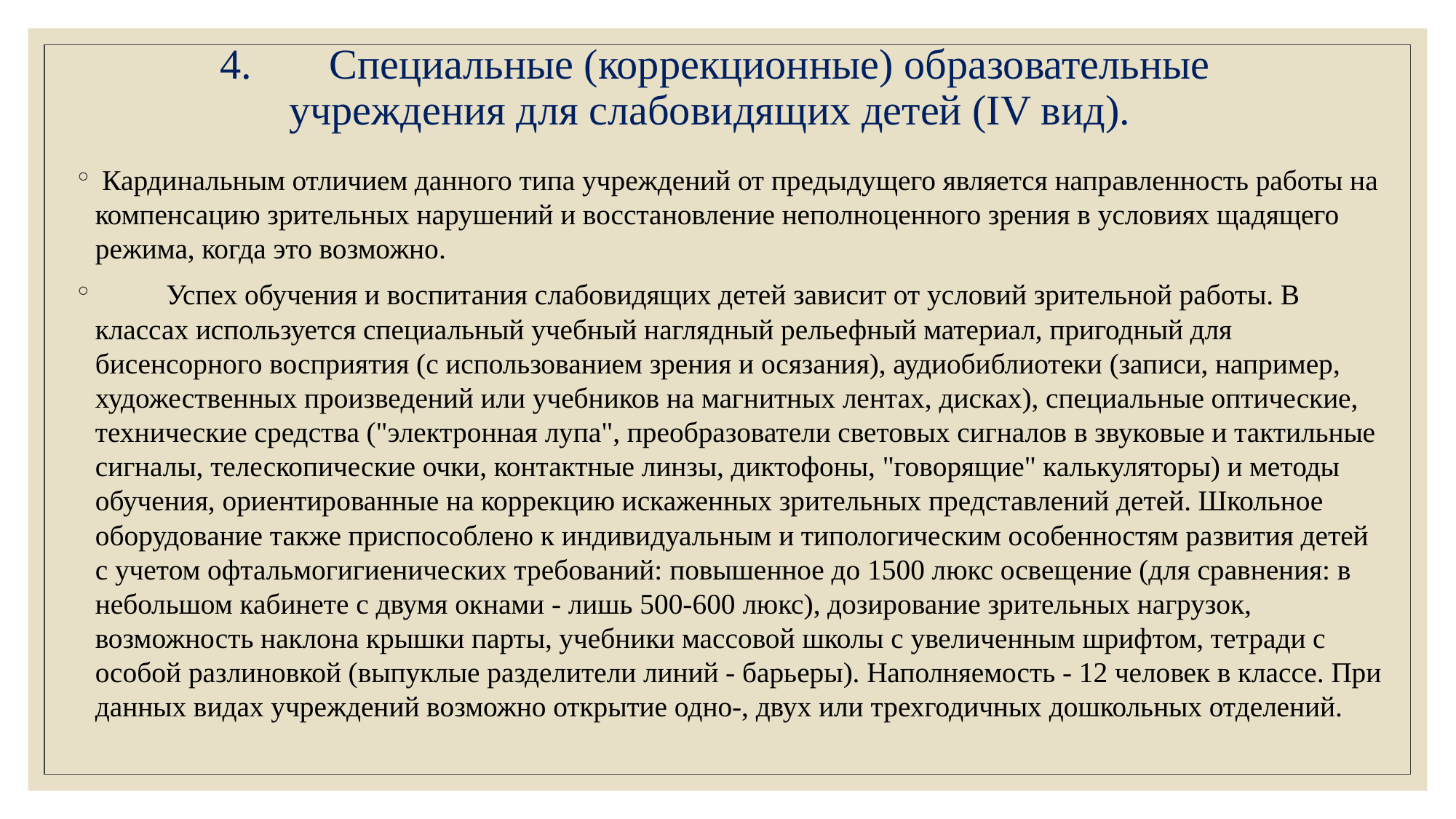

# 4.	Специальные (коррекционные) образовательные учреждения для слабовидящих детей (IV вид).
 Кардинальным отличием данного типа учреждений от предыдущего является направленность работы на компенсацию зрительных нарушений и восстановление неполноценного зрения в условиях щадящего режима, когда это возможно.
          Успех обучения и воспитания слабовидящих детей зависит от условий зрительной работы. В классах используется специальный учебный наглядный рельефный материал, пригодный для бисенсорного восприятия (с использованием зрения и осязания), аудиобиблиотеки (записи, например, художественных произведений или учебников на магнитных лентах, дисках), специальные оптические, технические средства ("электронная лупа", преобразователи световых сигналов в звуковые и тактильные сигналы, телескопические очки, контактные линзы, диктофоны, "говорящие" калькуляторы) и методы обучения, ориентированные на коррекцию искаженных зрительных представлений детей. Школьное оборудование также приспособлено к индивидуальным и типологическим особенностям развития детей с учетом офтальмогигиенических требований: повышенное до 1500 люкс освещение (для сравнения: в небольшом кабинете с двумя окнами - лишь 500-600 люкс), дозирование зрительных нагрузок, возможность наклона крышки парты, учебники массовой школы с увеличенным шрифтом, тетради с особой разлиновкой (выпуклые разделители линий - барьеры). Наполняемость - 12 человек в классе. При данных видах учреждений возможно открытие одно-, двух или трехгодичных дошкольных отделений.